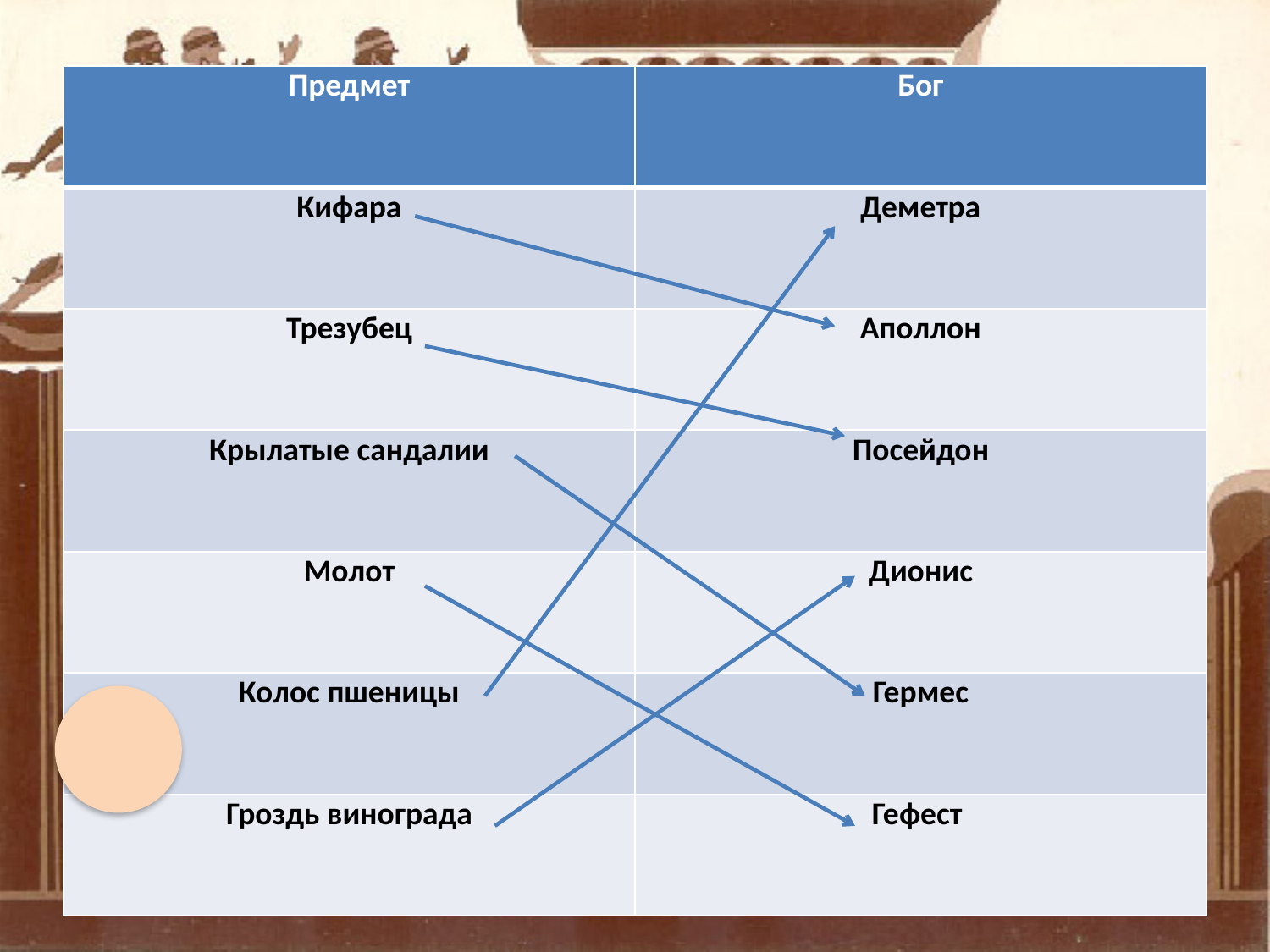

| Предмет | Бог |
| --- | --- |
| Кифара | Деметра |
| Трезубец | Аполлон |
| Крылатые сандалии | Посейдон |
| Молот | Дионис |
| Колос пшеницы | Гермес |
| Гроздь винограда | Гефест |